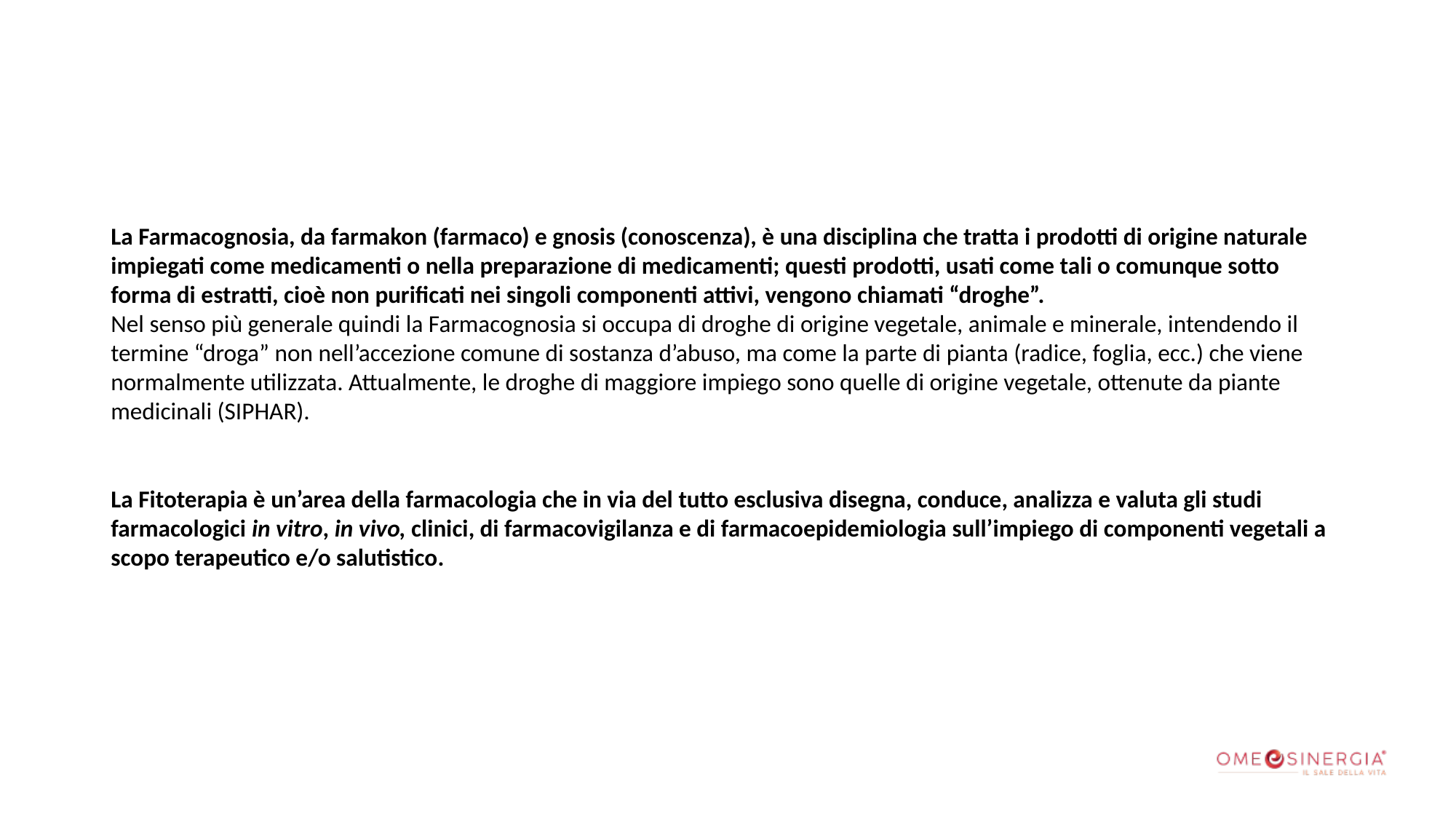

La Farmacognosia, da farmakon (farmaco) e gnosis (conoscenza), è una disciplina che tratta i prodotti di origine naturale impiegati come medicamenti o nella preparazione di medicamenti; questi prodotti, usati come tali o comunque sotto forma di estratti, cioè non purificati nei singoli componenti attivi, vengono chiamati “droghe”.
Nel senso più generale quindi la Farmacognosia si occupa di droghe di origine vegetale, animale e minerale, intendendo il termine “droga” non nell’accezione comune di sostanza d’abuso, ma come la parte di pianta (radice, foglia, ecc.) che viene normalmente utilizzata. Attualmente, le droghe di maggiore impiego sono quelle di origine vegetale, ottenute da piante medicinali (SIPHAR).

La Fitoterapia è un’area della farmacologia che in via del tutto esclusiva disegna, conduce, analizza e valuta gli studi farmacologici in vitro, in vivo, clinici, di farmacovigilanza e di farmacoepidemiologia sull’impiego di componenti vegetali a scopo terapeutico e/o salutistico.